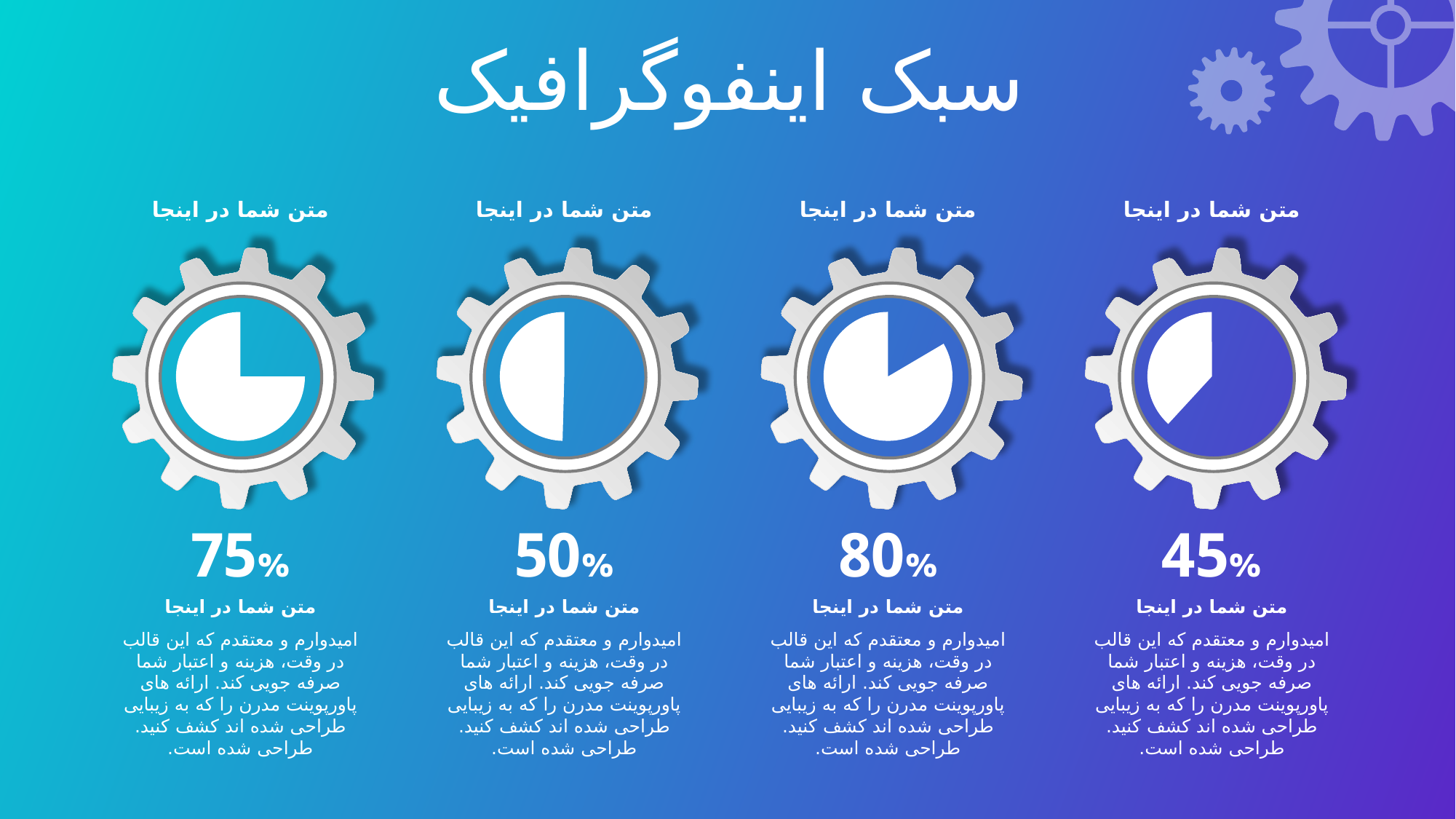

سبک اینفوگرافیک
متن شما در اینجا
متن شما در اینجا
متن شما در اینجا
متن شما در اینجا

75%
50%
80%
45%
متن شما در اینجا
امیدوارم و معتقدم که این قالب در وقت، هزینه و اعتبار شما صرفه جویی کند. ارائه های پاورپوینت مدرن را که به زیبایی طراحی شده اند کشف کنید. طراحی شده است.
متن شما در اینجا
امیدوارم و معتقدم که این قالب در وقت، هزینه و اعتبار شما صرفه جویی کند. ارائه های پاورپوینت مدرن را که به زیبایی طراحی شده اند کشف کنید. طراحی شده است.
متن شما در اینجا
امیدوارم و معتقدم که این قالب در وقت، هزینه و اعتبار شما صرفه جویی کند. ارائه های پاورپوینت مدرن را که به زیبایی طراحی شده اند کشف کنید. طراحی شده است.
متن شما در اینجا
امیدوارم و معتقدم که این قالب در وقت، هزینه و اعتبار شما صرفه جویی کند. ارائه های پاورپوینت مدرن را که به زیبایی طراحی شده اند کشف کنید. طراحی شده است.